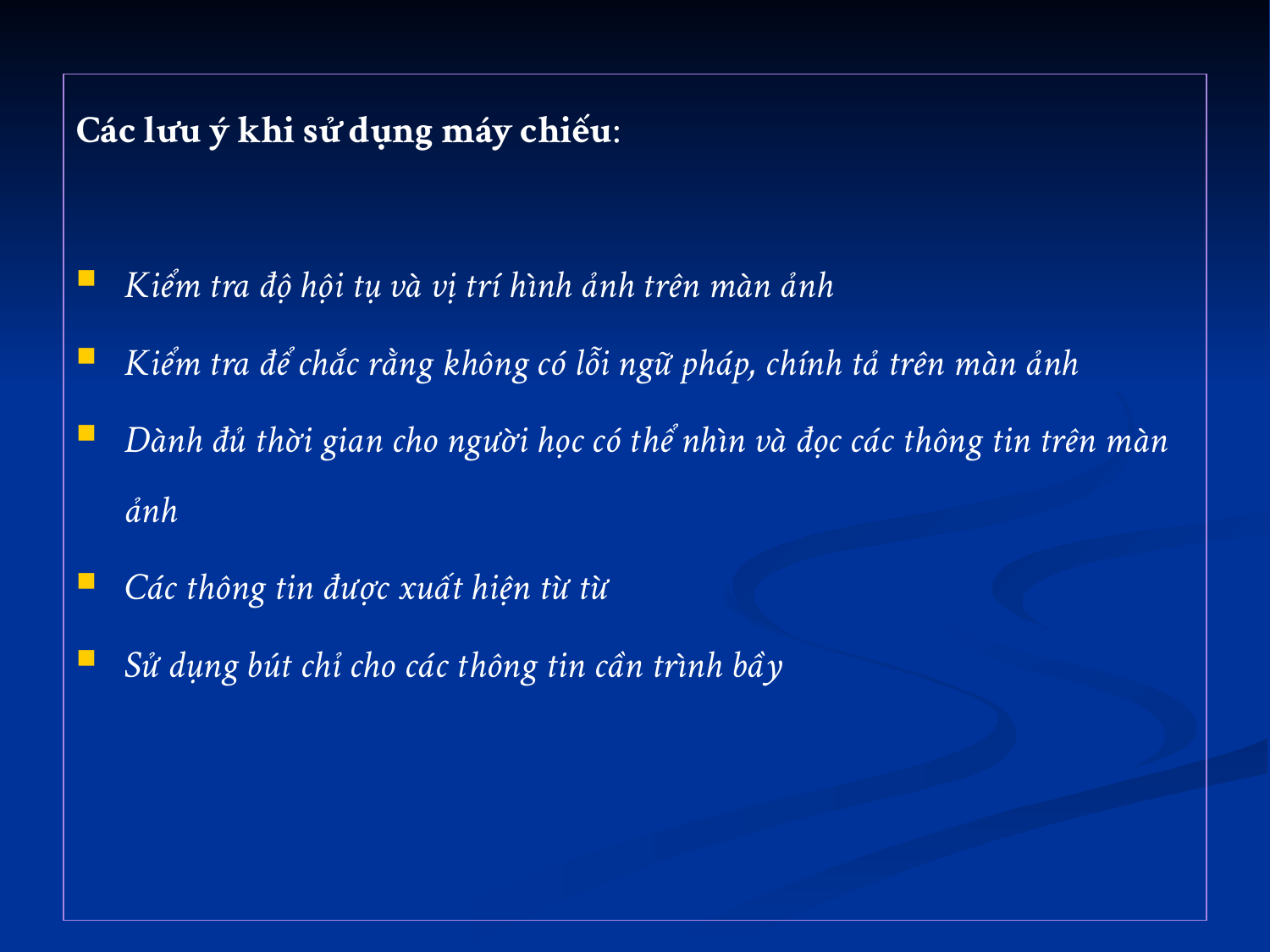

Các lưu ý khi sử dụng máy chiếu:

Kiểm tra độ hội tụ và vị trí hình ảnh trên màn ảnh
Kiểm tra để chắc rằng không có lỗi ngữ pháp, chính tả trên màn ảnh
Dành đủ thời gian cho người học có thể nhìn và đọc các thông tin trên màn ảnh
Các thông tin được xuất hiện từ từ
Sử dụng bút chỉ cho các thông tin cần trình bầy